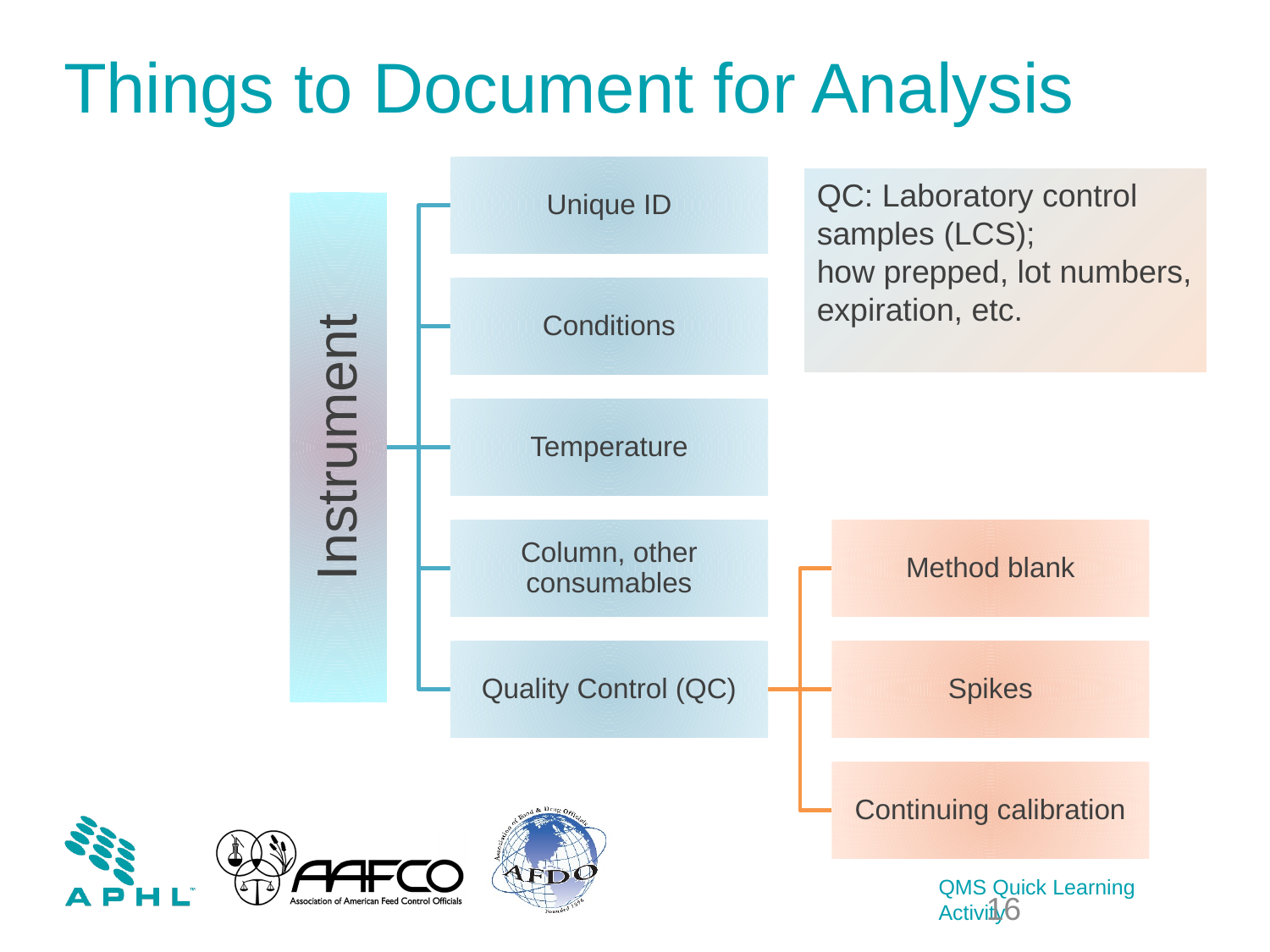

# Things to Document for Analysis

Instrument
Unique ID
Conditions
Temperature
Column, other consumables
Quality Control (QC)
Method blank
Spikes
Continuing calibration
QC: Laboratory control samples (LCS);
how prepped, lot numbers, expiration, etc.

16